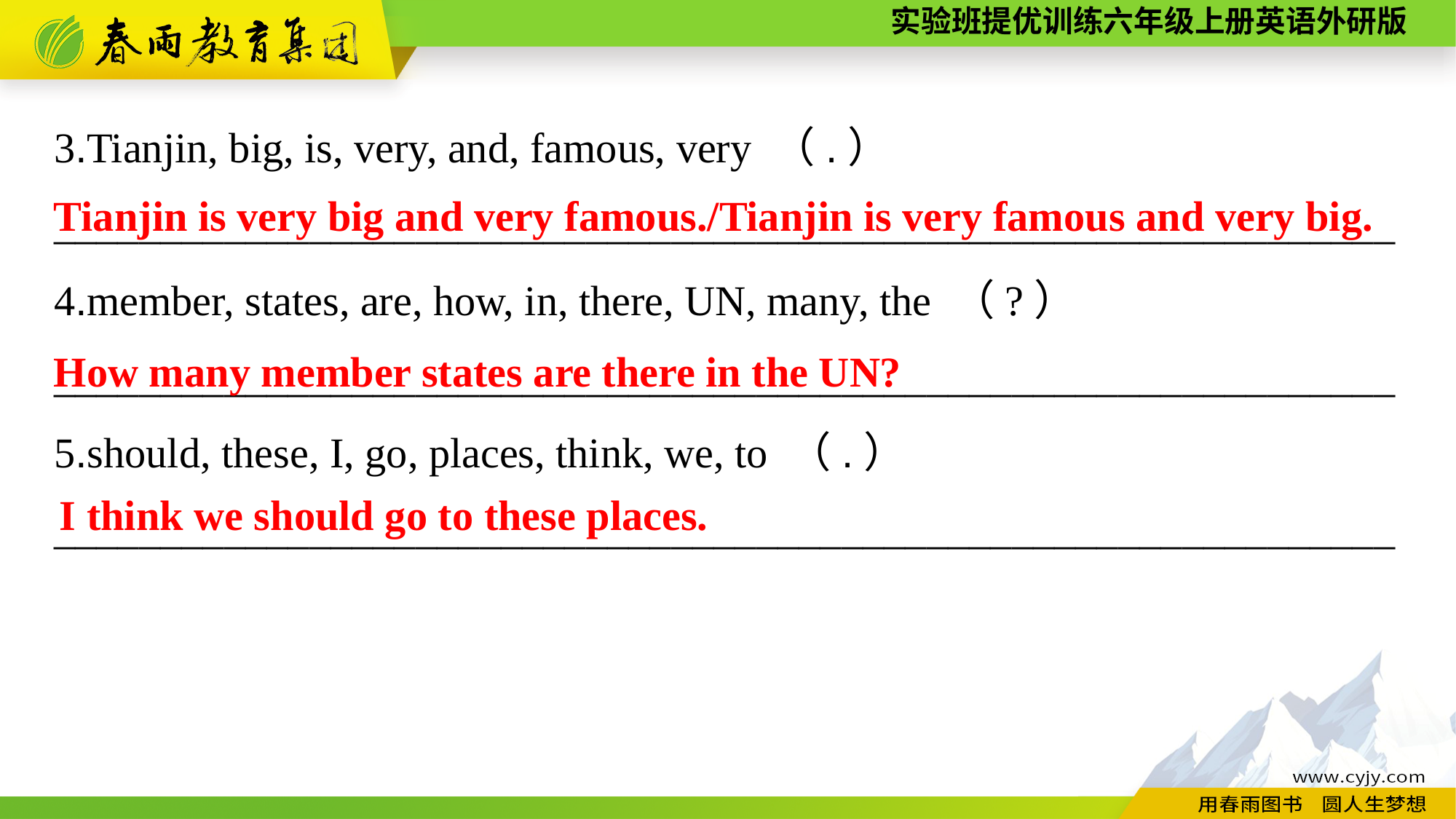

3.Tianjin, big, is, very, and, famous, very （.）
_______________________________________________________________
4.member, states, are, how, in, there, UN, many, the （?）
_______________________________________________________________
5.should, these, I, go, places, think, we, to （.）
_______________________________________________________________
Tianjin is very big and very famous./Tianjin is very famous and very big.
How many member states are there in the UN?
I think we should go to these places.